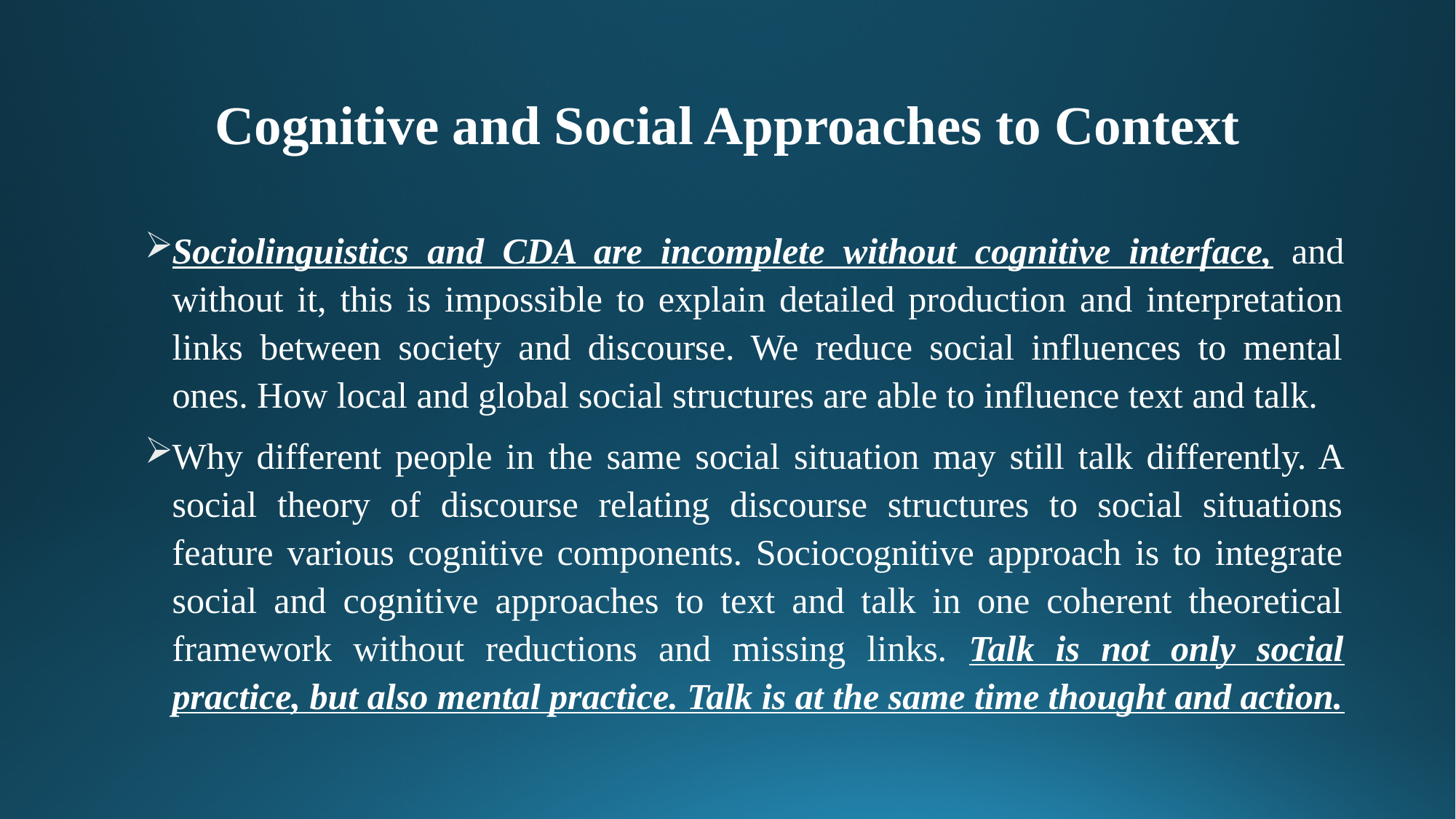

# Cognitive and Social Approaches to Context
Sociolinguistics and CDA are incomplete without cognitive interface, and without it, this is impossible to explain detailed production and interpretation links between society and discourse. We reduce social influences to mental ones. How local and global social structures are able to influence text and talk.
Why different people in the same social situation may still talk differently. A social theory of discourse relating discourse structures to social situations feature various cognitive components. Sociocognitive approach is to integrate social and cognitive approaches to text and talk in one coherent theoretical framework without reductions and missing links. Talk is not only social practice, but also mental practice. Talk is at the same time thought and action.